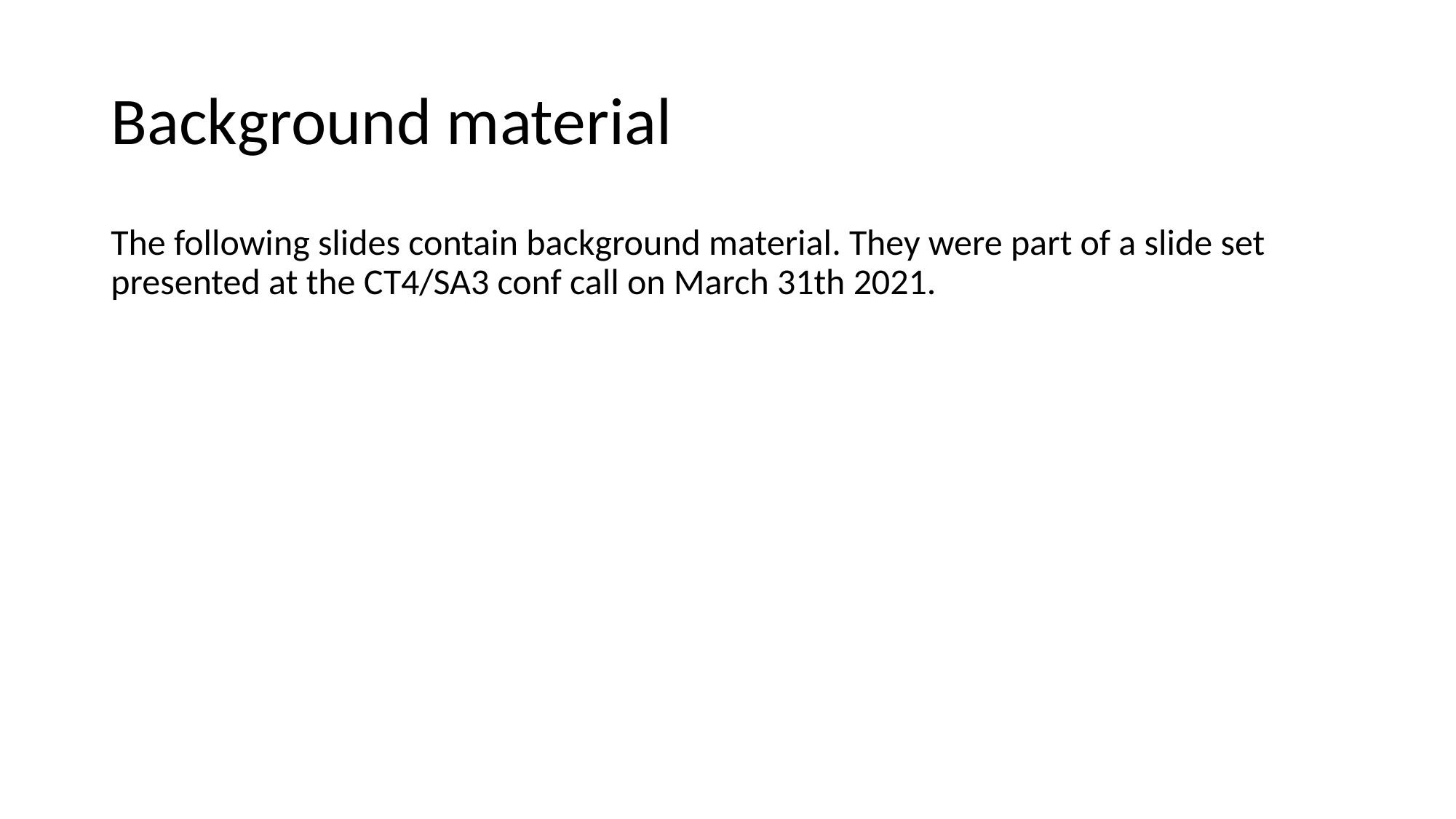

# Background material
The following slides contain background material. They were part of a slide set presented at the CT4/SA3 conf call on March 31th 2021.